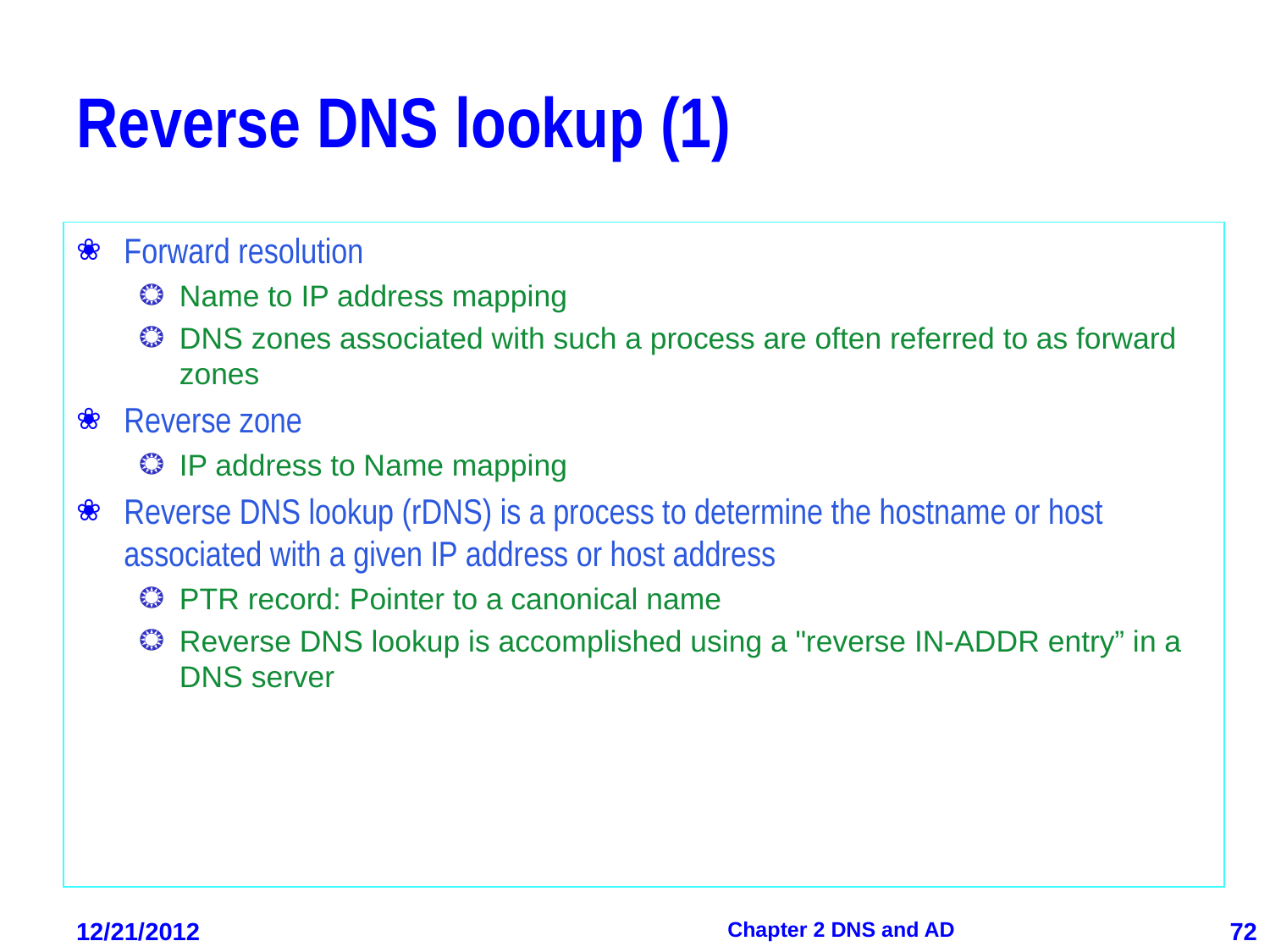

# Reverse DNS lookup (1)
Forward resolution
Name to IP address mapping
DNS zones associated with such a process are often referred to as forward zones
Reverse zone
IP address to Name mapping
Reverse DNS lookup (rDNS) is a process to determine the hostname or host associated with a given IP address or host address
PTR record: Pointer to a canonical name
Reverse DNS lookup is accomplished using a "reverse IN-ADDR entry” in a DNS server

12/21/2012
Chapter 2 DNS and AD
72